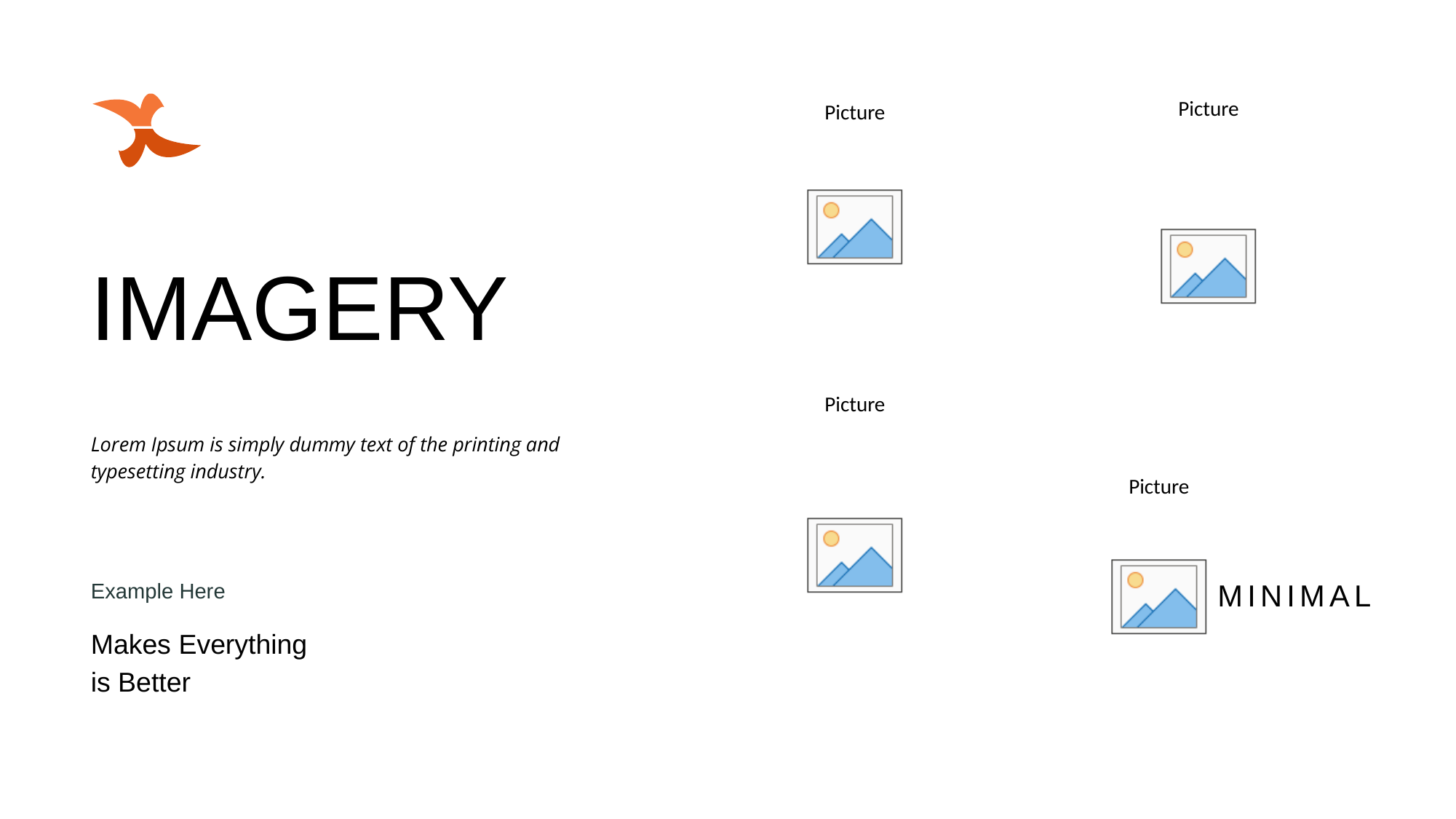

IMAGERY

Lorem Ipsum is simply dummy text of the printing and typesetting industry.

MINIMAL
Example Here
Makes Everything
is Better